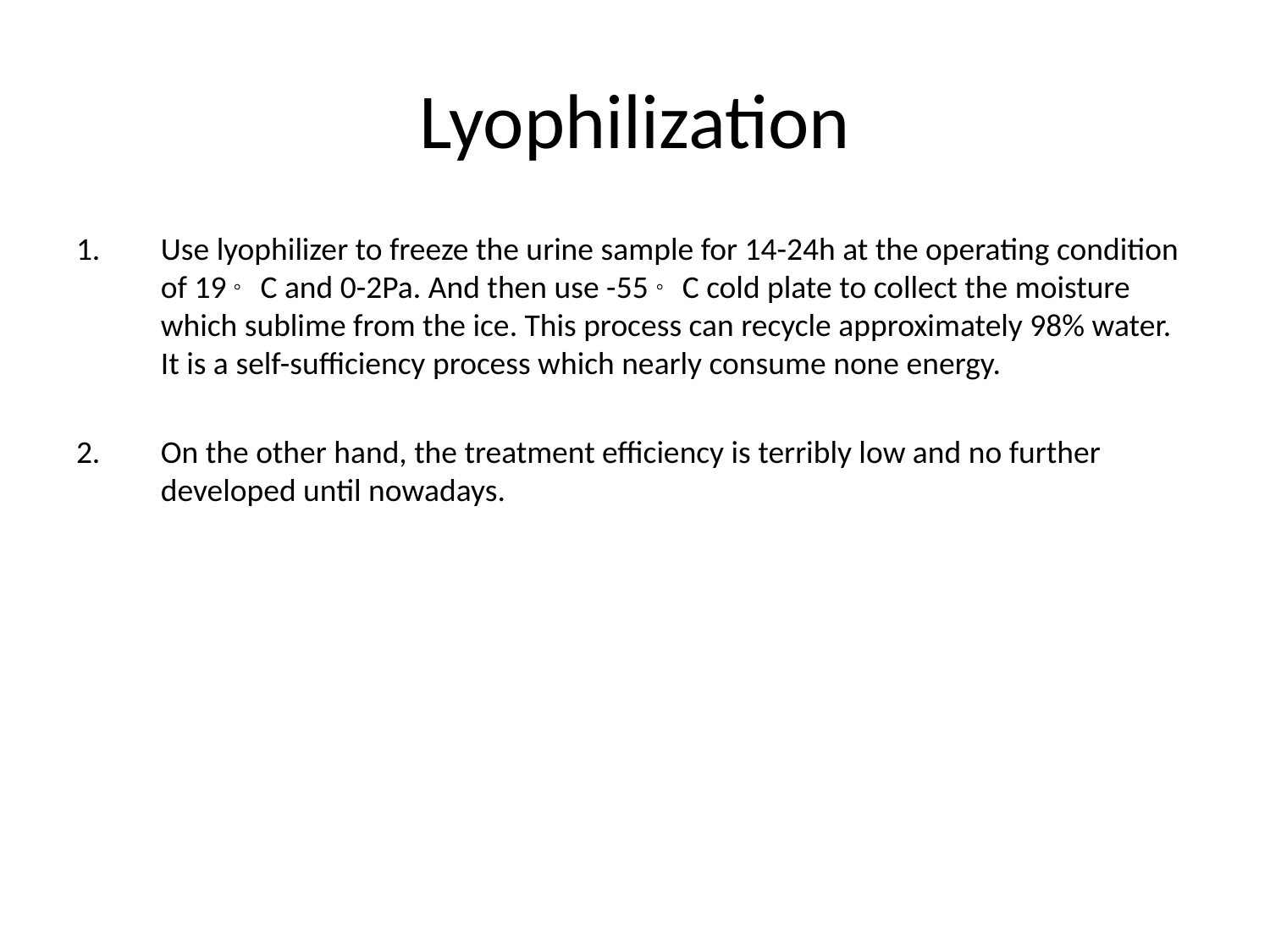

# Lyophilization
Use lyophilizer to freeze the urine sample for 14-24h at the operating condition of 19。C and 0-2Pa. And then use -55。C cold plate to collect the moisture which sublime from the ice. This process can recycle approximately 98% water. It is a self-sufficiency process which nearly consume none energy.

On the other hand, the treatment efficiency is terribly low and no further developed until nowadays.